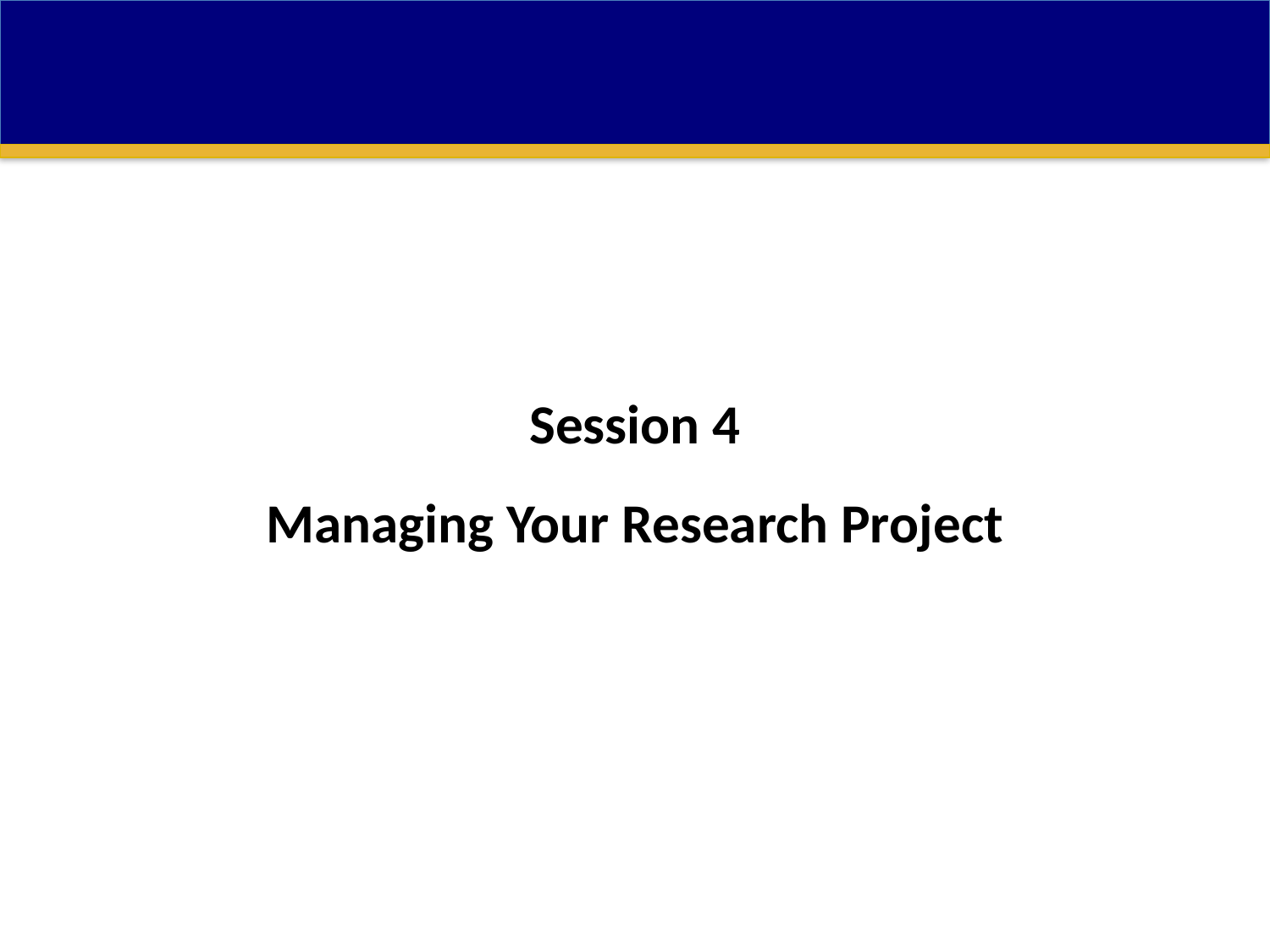

# Session 4 Managing Your Research Project